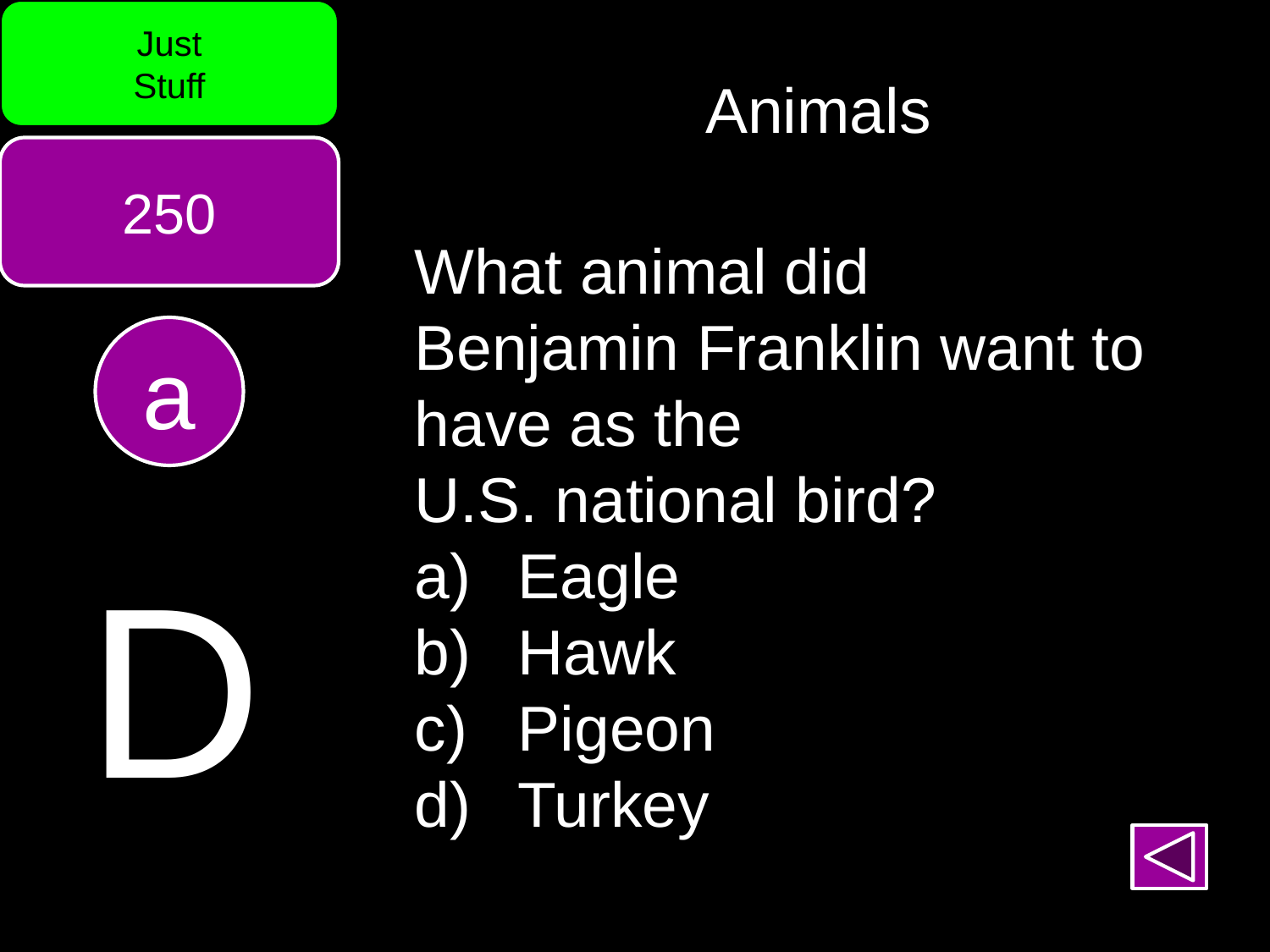

Just
Stuff
Animals
250

What animal did
Benjamin Franklin want to have as the
U.S. national bird?
Eagle
Hawk
Pigeon
Turkey

a
D